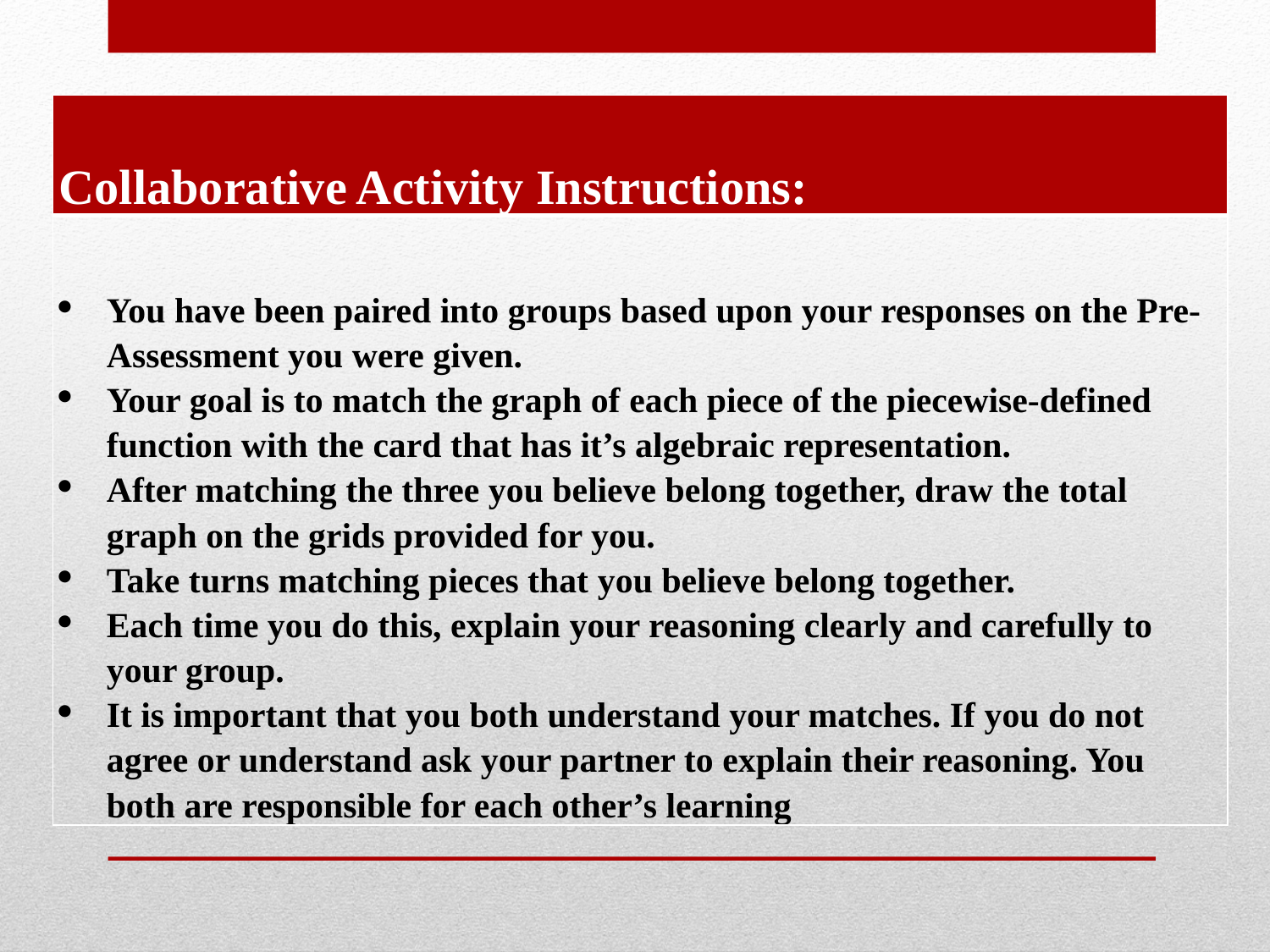

| Collaborative Activity Instructions: |
| --- |
| You have been paired into groups based upon your responses on the Pre-Assessment you were given. Your goal is to match the graph of each piece of the piecewise-defined function with the card that has it’s algebraic representation. After matching the three you believe belong together, draw the total graph on the grids provided for you. Take turns matching pieces that you believe belong together. Each time you do this, explain your reasoning clearly and carefully to your group. It is important that you both understand your matches. If you do not agree or understand ask your partner to explain their reasoning. You both are responsible for each other’s learning |